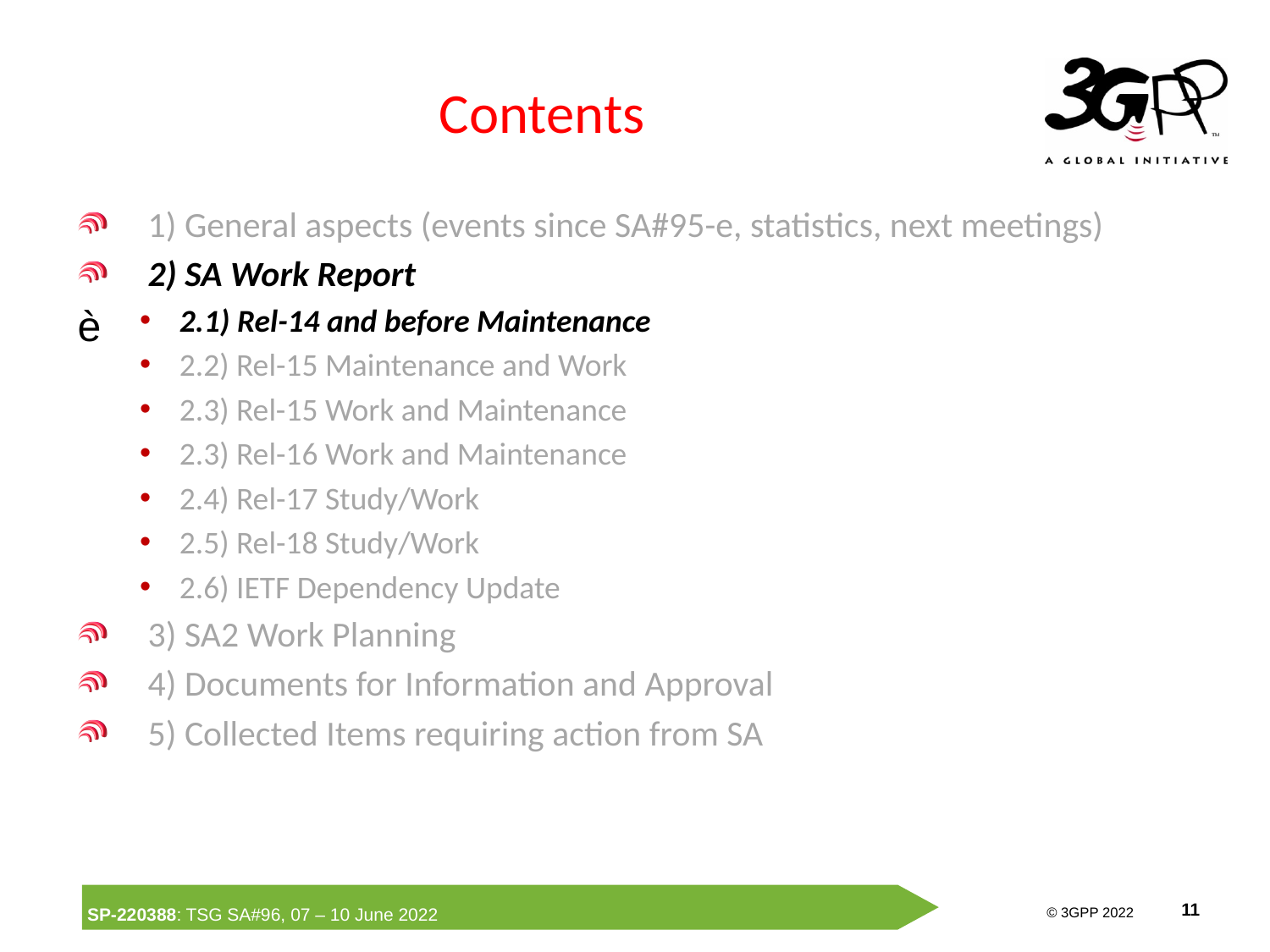

# Contents
 1) General aspects (events since SA#95-e, statistics, next meetings)
 2) SA Work Report
2.1) Rel-14 and before Maintenance
2.2) Rel-15 Maintenance and Work
2.3) Rel-15 Work and Maintenance
2.3) Rel-16 Work and Maintenance
2.4) Rel-17 Study/Work
2.5) Rel-18 Study/Work
2.6) IETF Dependency Update
 3) SA2 Work Planning
 4) Documents for Information and Approval
 5) Collected Items requiring action from SA
è